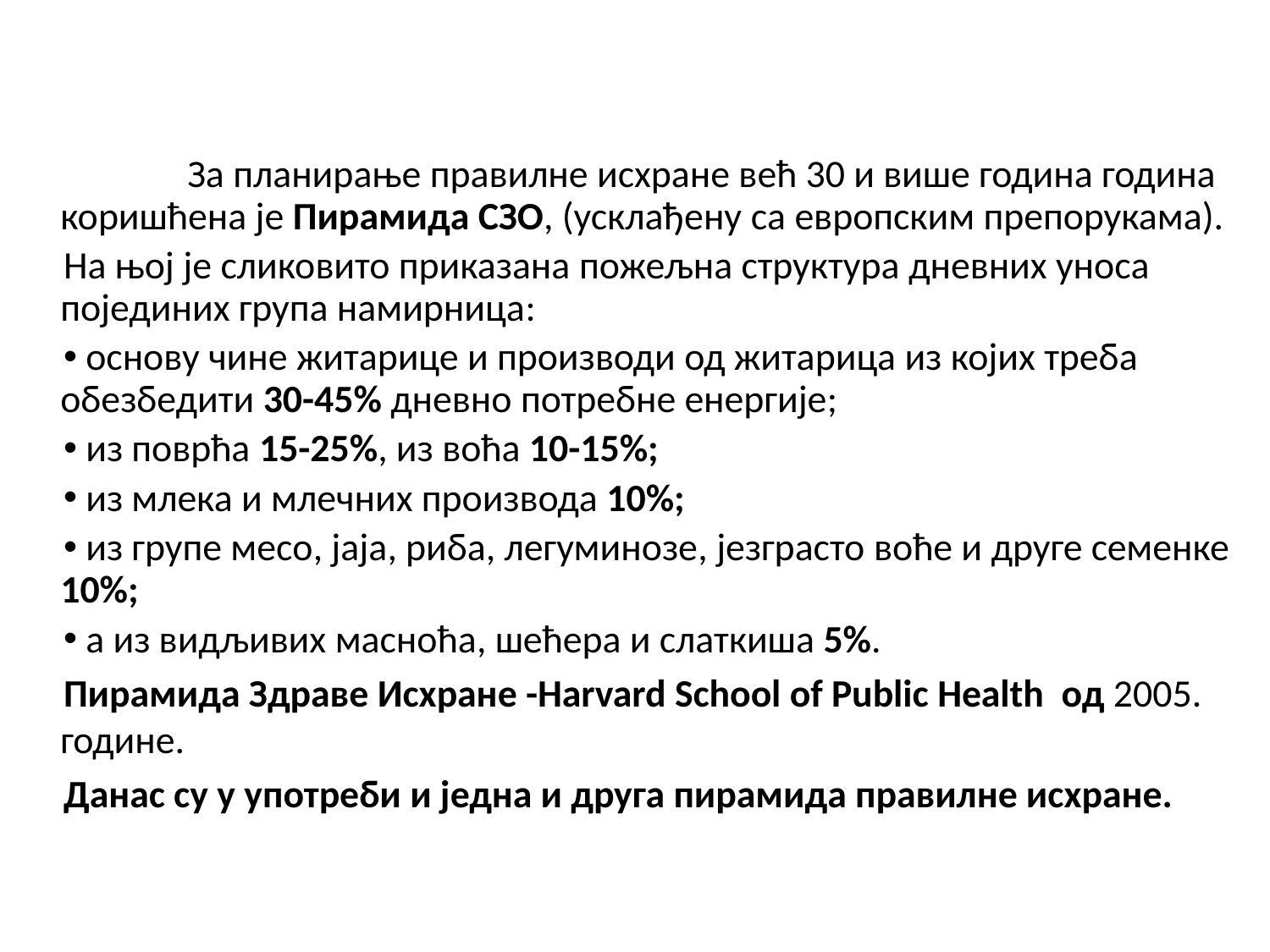

За планирање правилне исхране већ 30 и више година година коришћена је Пирамида СЗО, (усклађену са европским препорукама).
На њој је сликовито приказана пожељна структура дневних уноса појединих група намирница:
 основу чине житарице и производи од житарица из којих треба обезбедити 30-45% дневно потребне енергије;
 из поврћа 15-25%, из воћа 10-15%;
 из млека и млечних производа 10%;
 из групе месо, јаја, риба, легуминозе, језграсто воће и друге семенке 10%;
 а из видљивих масноћа, шећера и слаткиша 5%.
Пирамида Здраве Исхране -Harvard School of Public Health  од 2005. године.
Данас су у употреби и једна и друга пирамида правилне исхране.